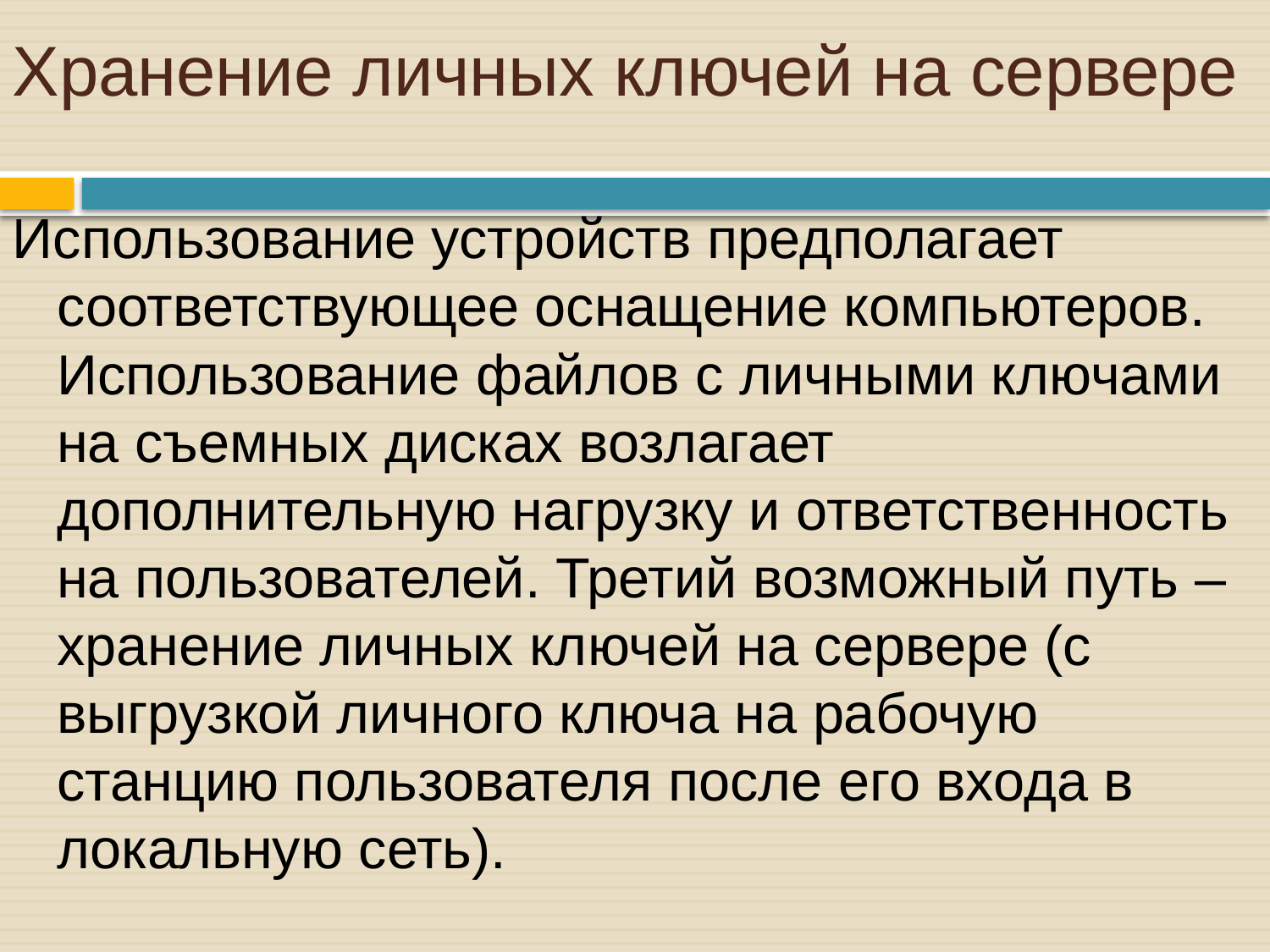

# Хранение личных ключей на сервере
Использование устройств предполагает соответствующее оснащение компьютеров. Использование файлов с личными ключами на съемных дисках возлагает дополнительную нагрузку и ответственность на пользователей. Третий возможный путь – хранение личных ключей на сервере (с выгрузкой личного ключа на рабочую станцию пользователя после его входа в локальную сеть).